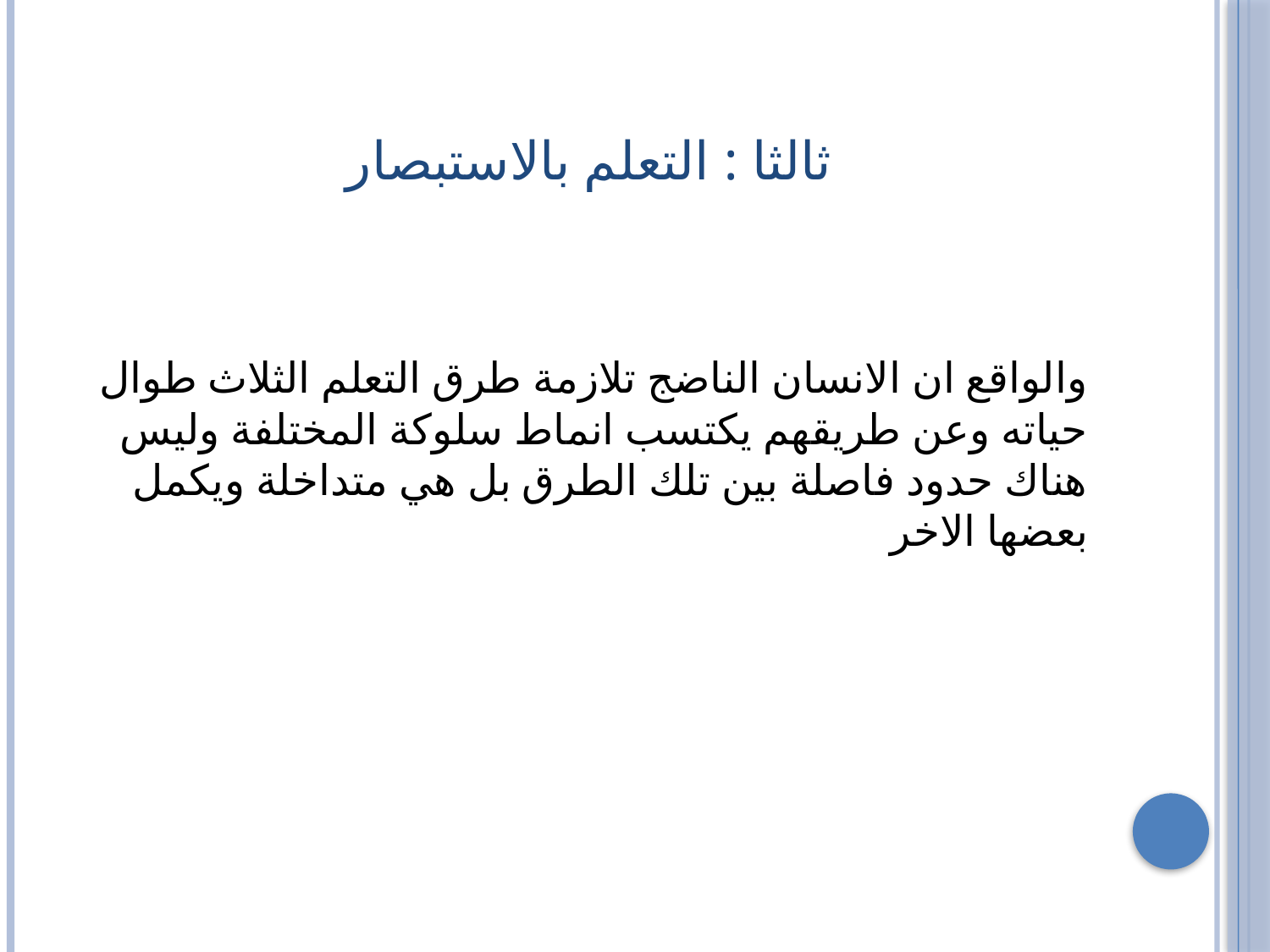

# ثالثا : التعلم بالاستبصار

والواقع ان الانسان الناضج تلازمة طرق التعلم الثلاث طوال حياته وعن طريقهم يكتسب انماط سلوكة المختلفة وليس هناك حدود فاصلة بين تلك الطرق بل هي متداخلة ويكمل بعضها الاخر